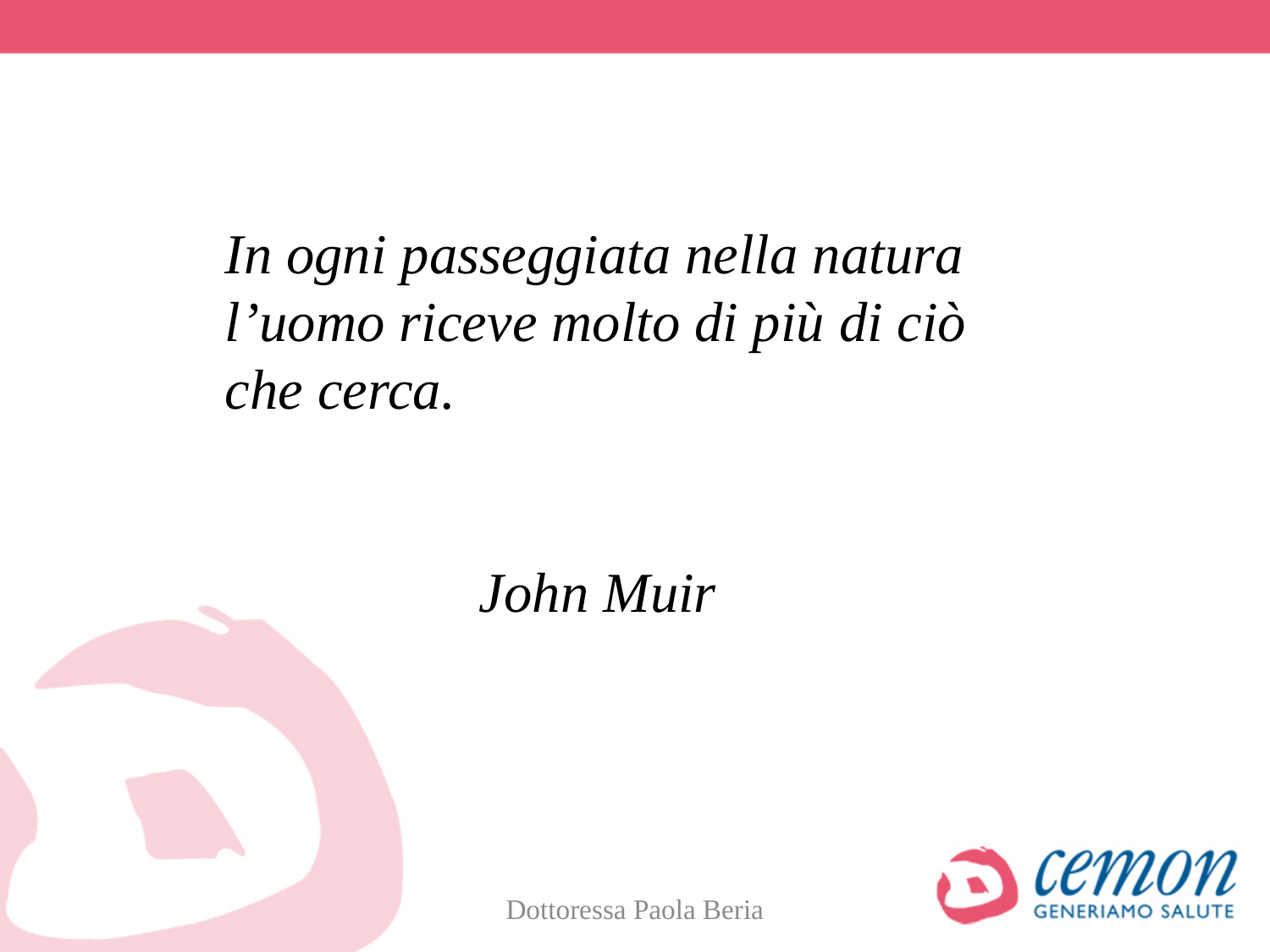

In ogni passeggiata nella natura l’uomo riceve molto di più di ciò che cerca.

								John Muir

Dottoressa Paola Beria